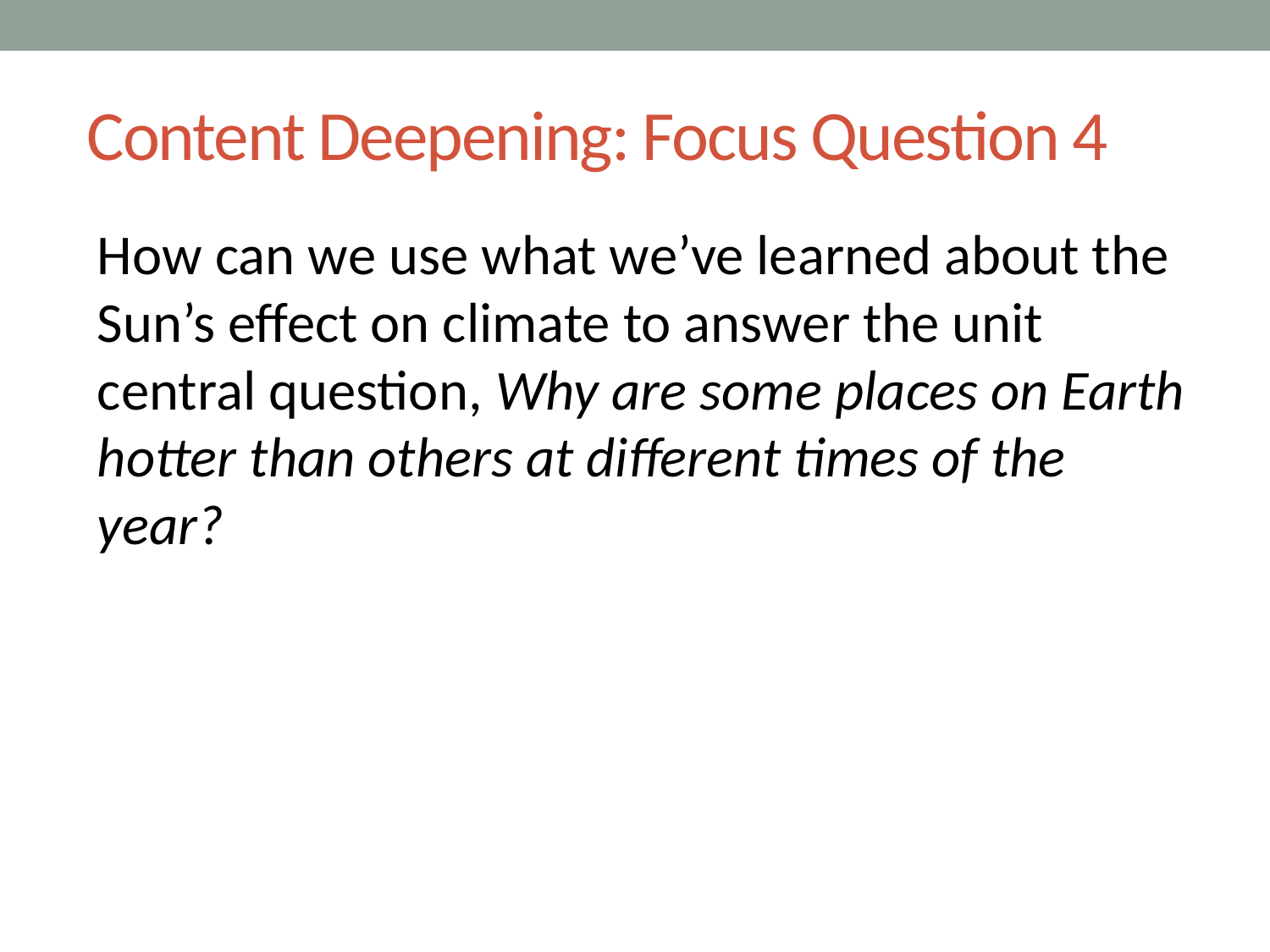

# Content Deepening: Focus Question 4
How can we use what we’ve learned about the Sun’s effect on climate to answer the unit central question, Why are some places on Earth hotter than others at different times of the year?